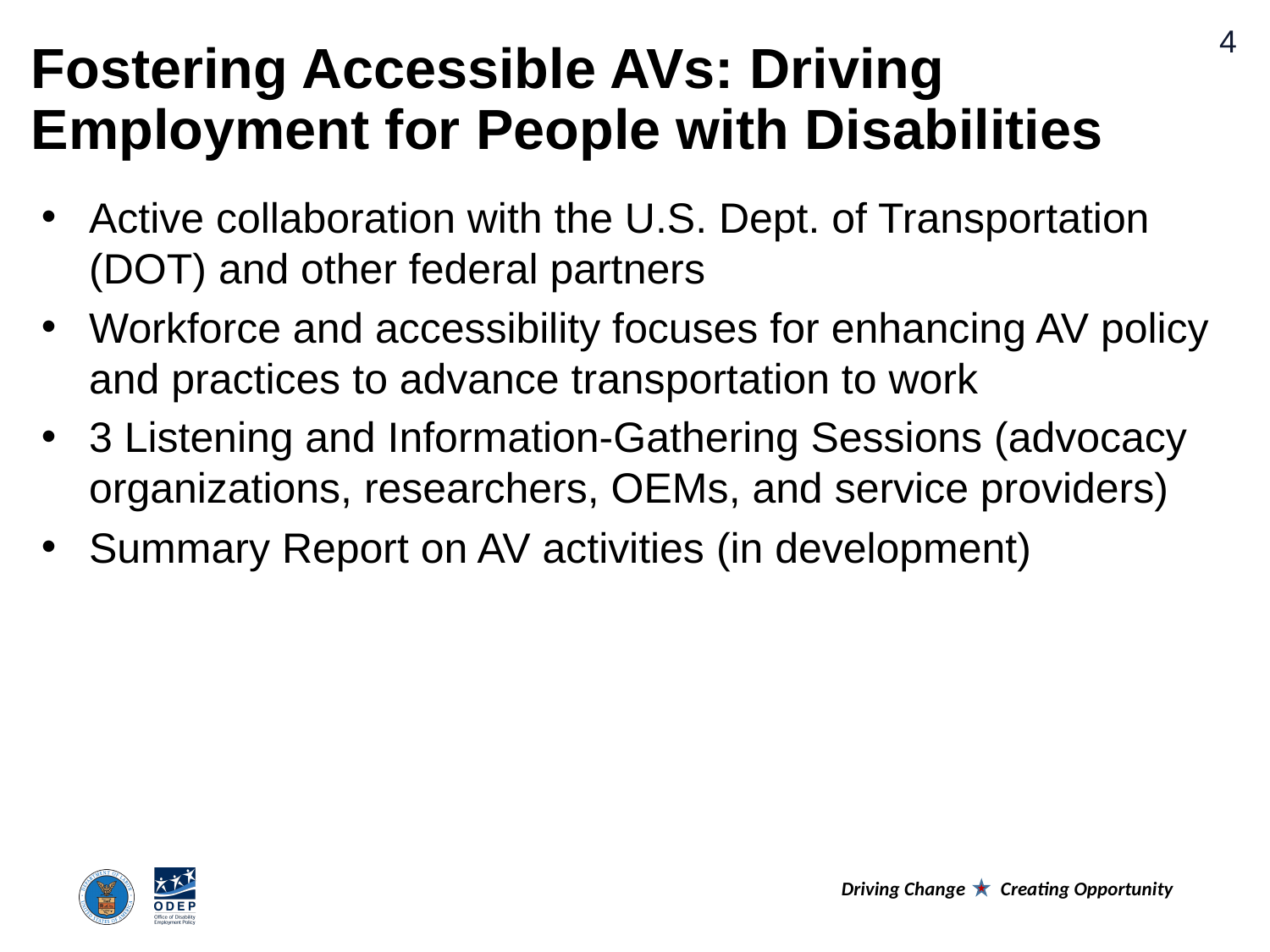

Fostering Accessible AVs: Driving Employment for People with Disabilities

Active collaboration with the U.S. Dept. of Transportation (DOT) and other federal partners
Workforce and accessibility focuses for enhancing AV policy and practices to advance transportation to work
3 Listening and Information-Gathering Sessions (advocacy organizations, researchers, OEMs, and service providers)
Summary Report on AV activities (in development)